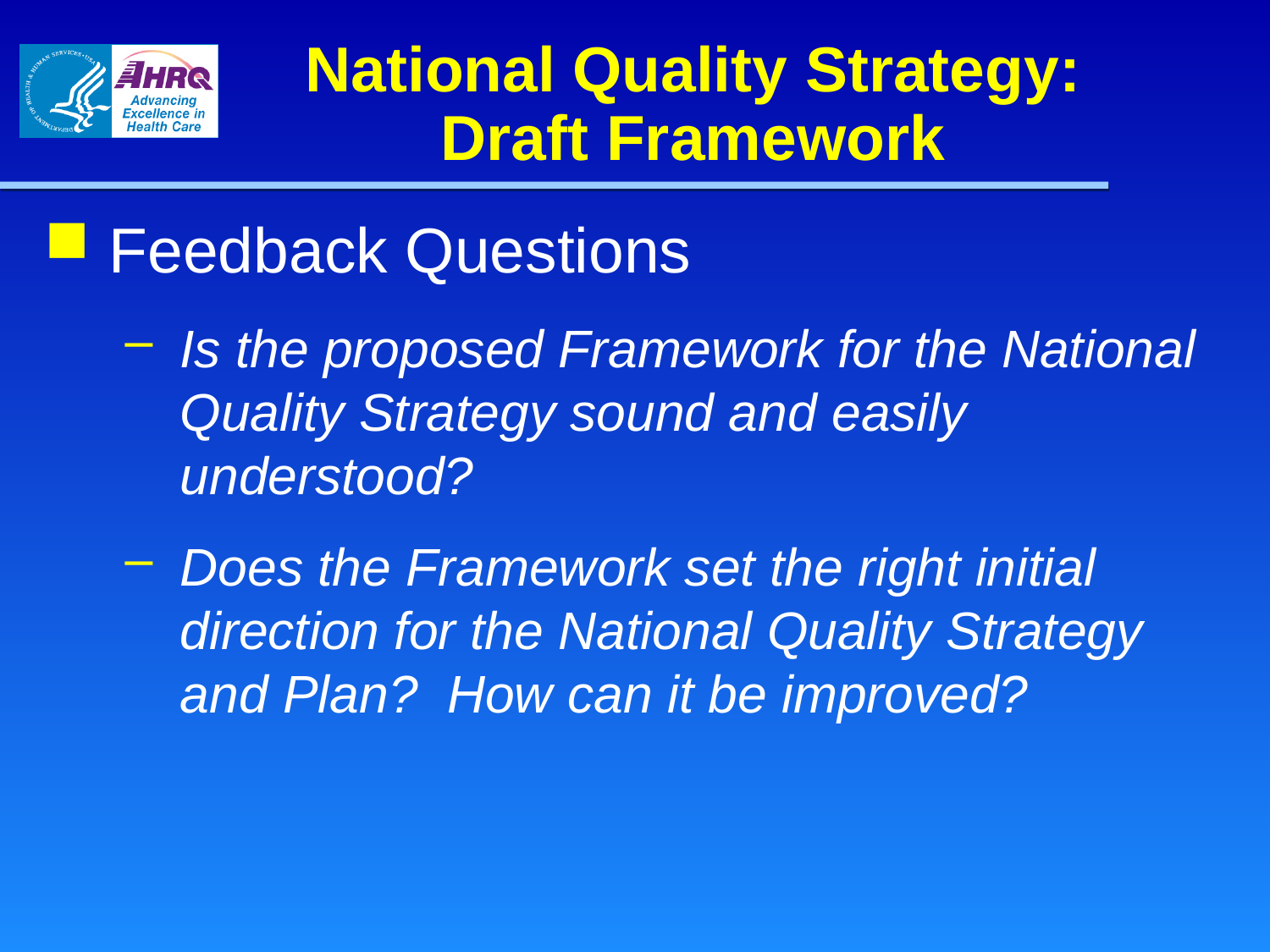

National Quality Strategy:
 Draft Framework
Feedback Questions
Is the proposed Framework for the National Quality Strategy sound and easily understood?
Does the Framework set the right initial direction for the National Quality Strategy and Plan?  How can it be improved?